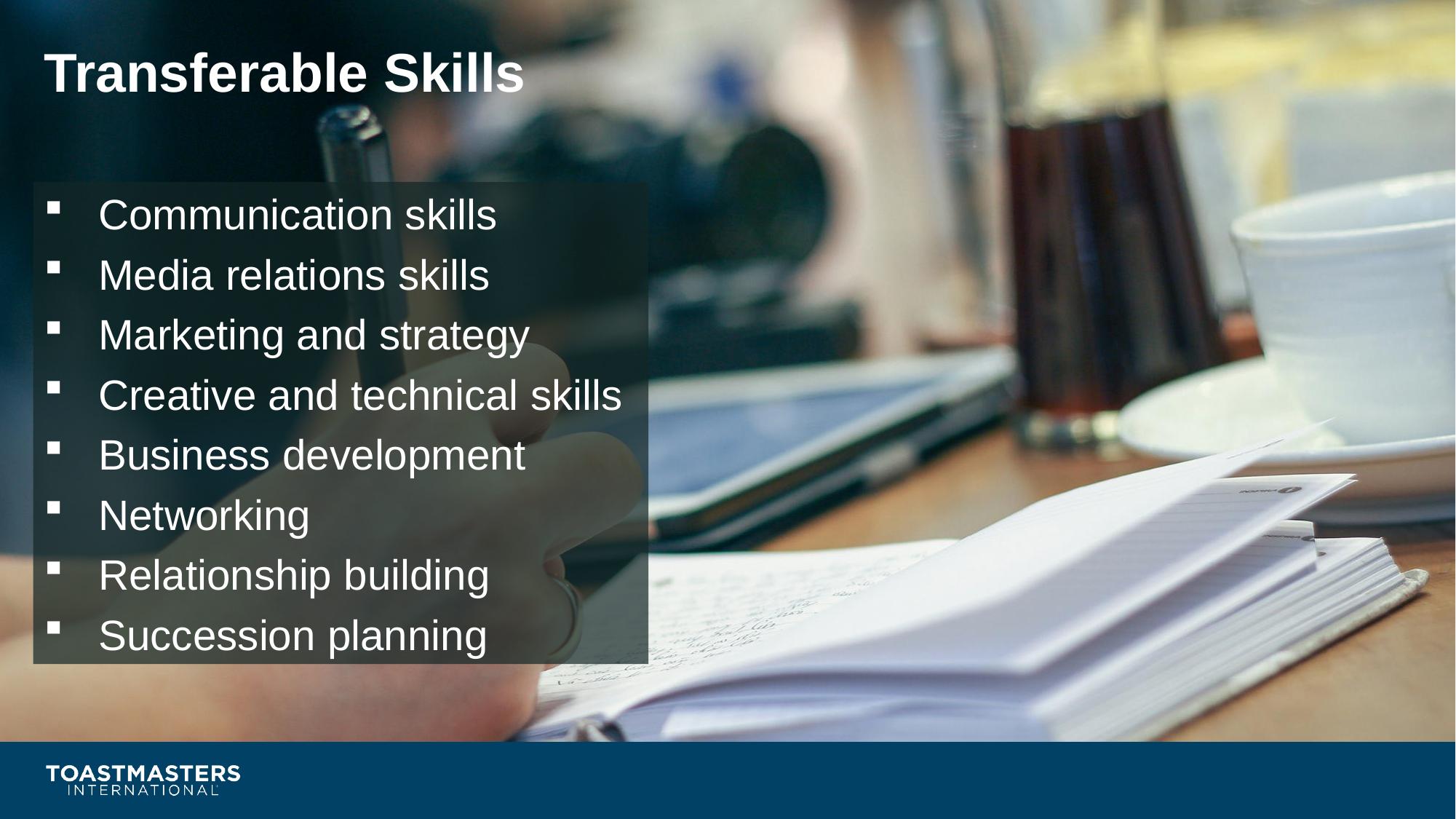

# Transferable Skills
Communication skills
Media relations skills
Marketing and strategy
Creative and technical skills
Business development
Networking
Relationship building
Succession planning